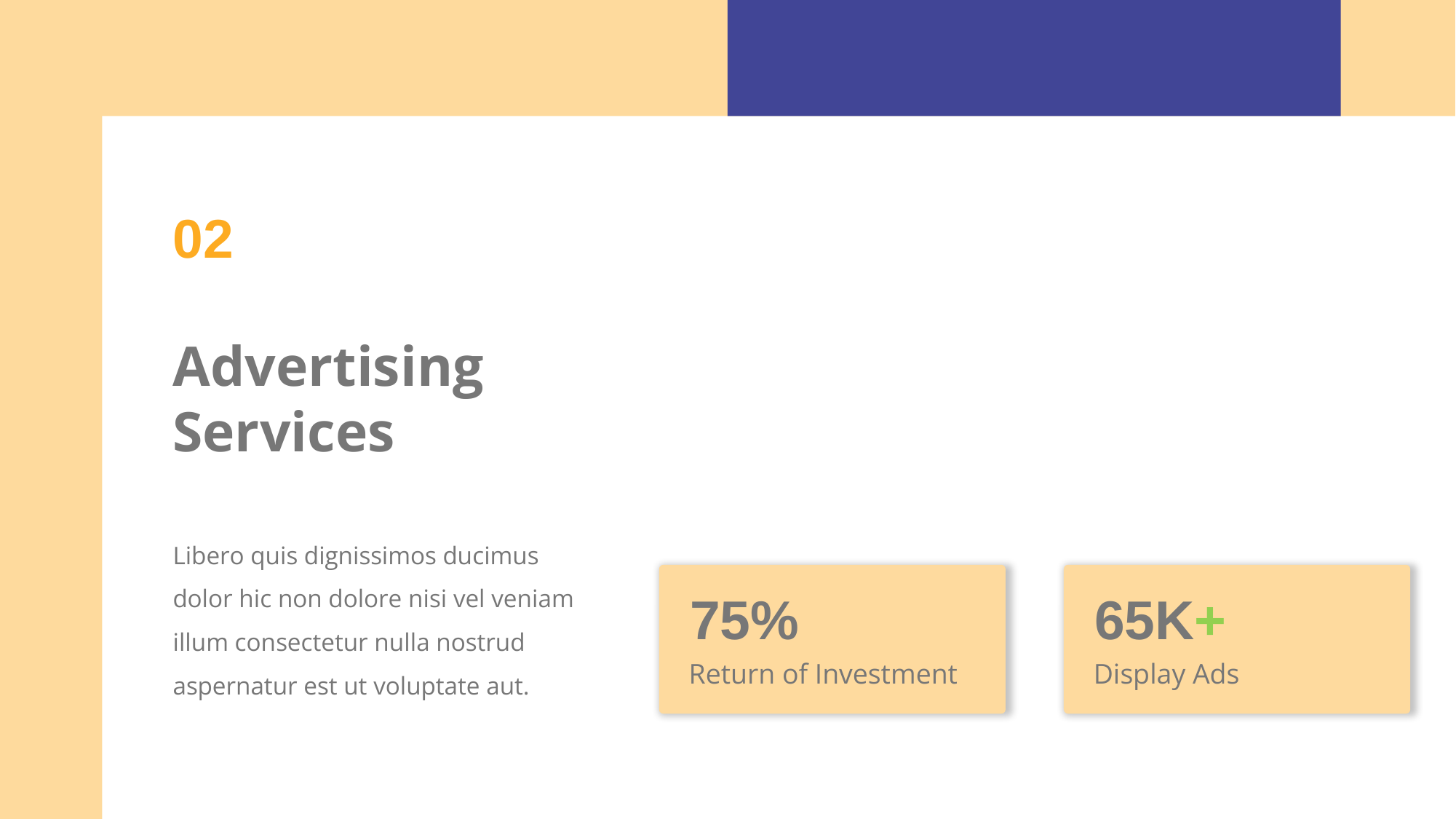

02
Advertising Services
Libero quis dignissimos ducimus dolor hic non dolore nisi vel veniam illum consectetur nulla nostrud aspernatur est ut voluptate aut.

75%
65K+
Return of Investment
Display Ads